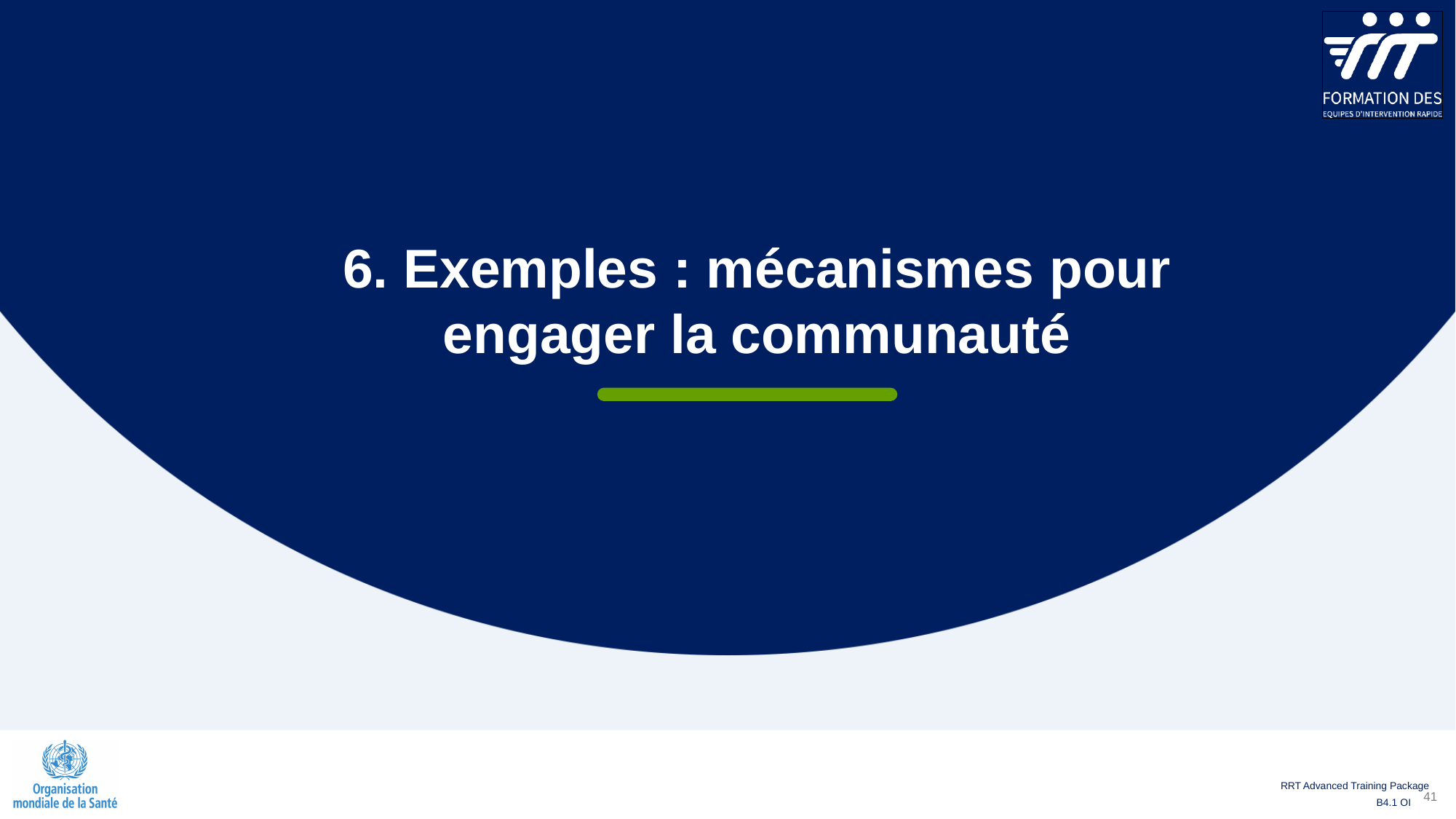

6. Exemples : mécanismes pour engager la communauté